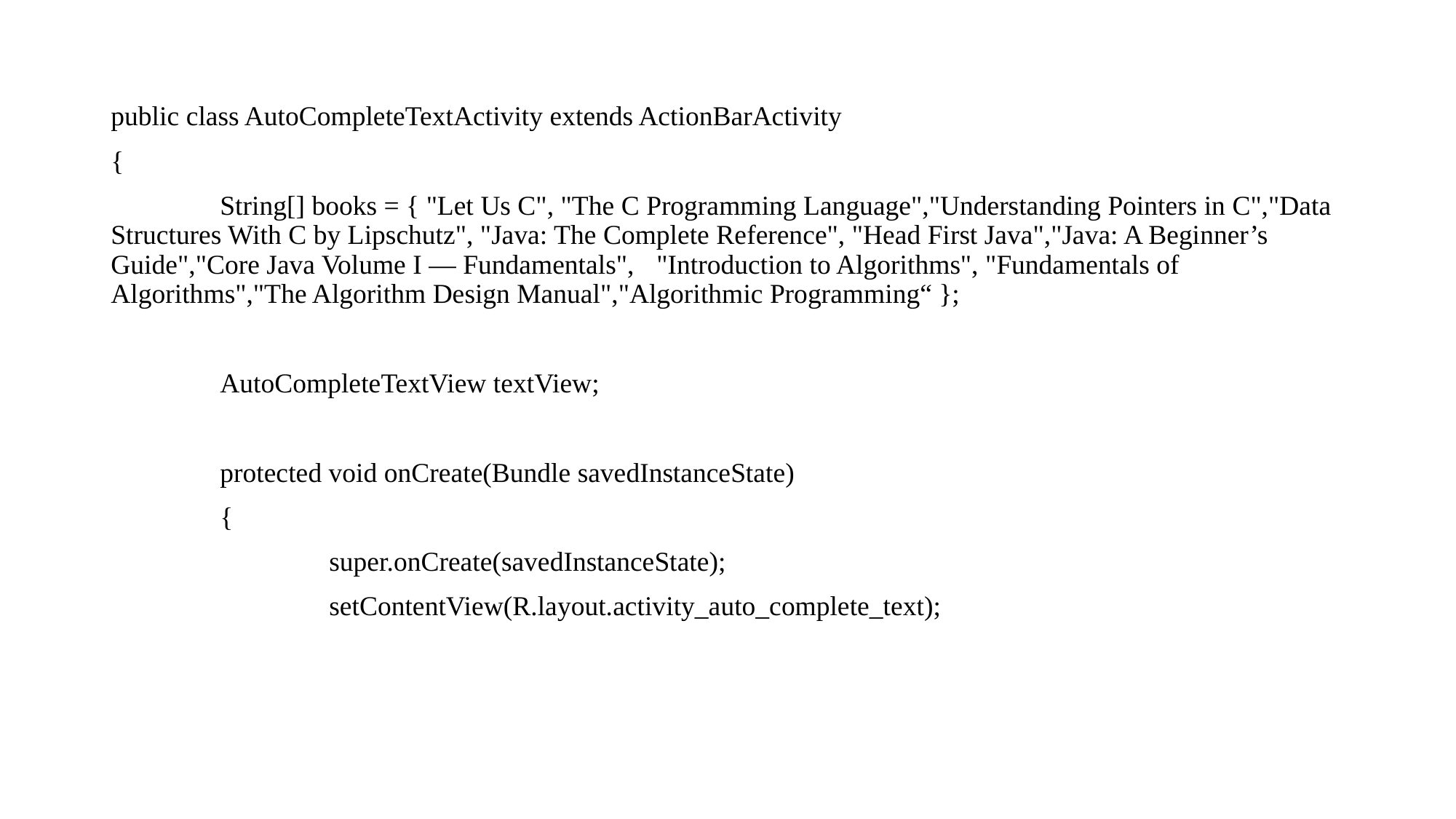

public class AutoCompleteTextActivity extends ActionBarActivity
{
	String[] books = { "Let Us C", "The C Programming Language","Understanding Pointers in C","Data Structures With C by Lipschutz", "Java: The Complete Reference", "Head First Java","Java: A Beginner’s Guide","Core Java Volume I — Fundamentals",	"Introduction to Algorithms", "Fundamentals of Algorithms","The Algorithm Design Manual","Algorithmic Programming“ };

	AutoCompleteTextView textView;

	protected void onCreate(Bundle savedInstanceState)
	{
		super.onCreate(savedInstanceState);
		setContentView(R.layout.activity_auto_complete_text);